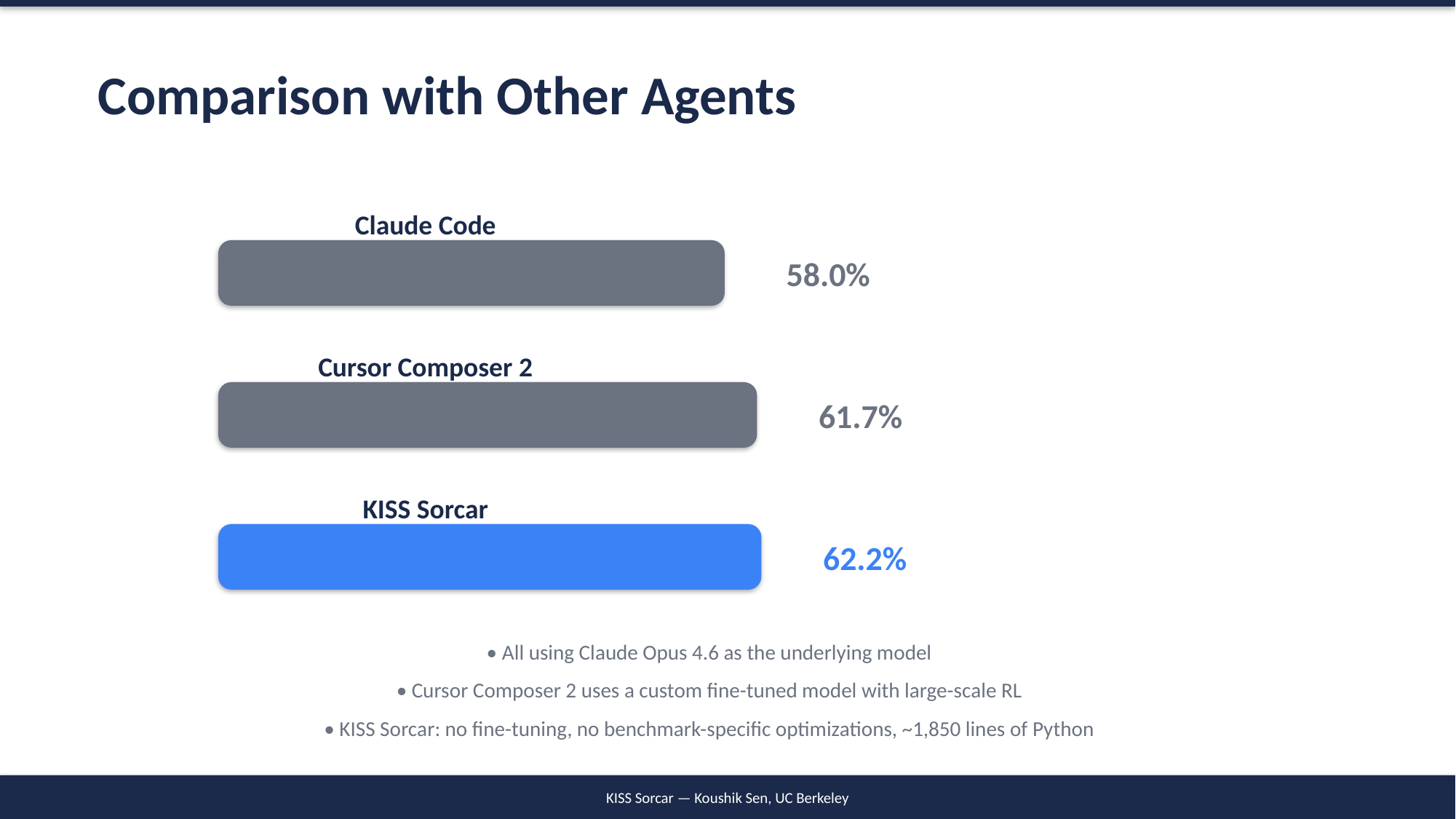

Comparison with Other Agents
Claude Code

58.0%
Cursor Composer 2

61.7%
KISS Sorcar

62.2%
• All using Claude Opus 4.6 as the underlying model
• Cursor Composer 2 uses a custom fine-tuned model with large-scale RL
• KISS Sorcar: no fine-tuning, no benchmark-specific optimizations, ~1,850 lines of Python
KISS Sorcar — Koushik Sen, UC Berkeley